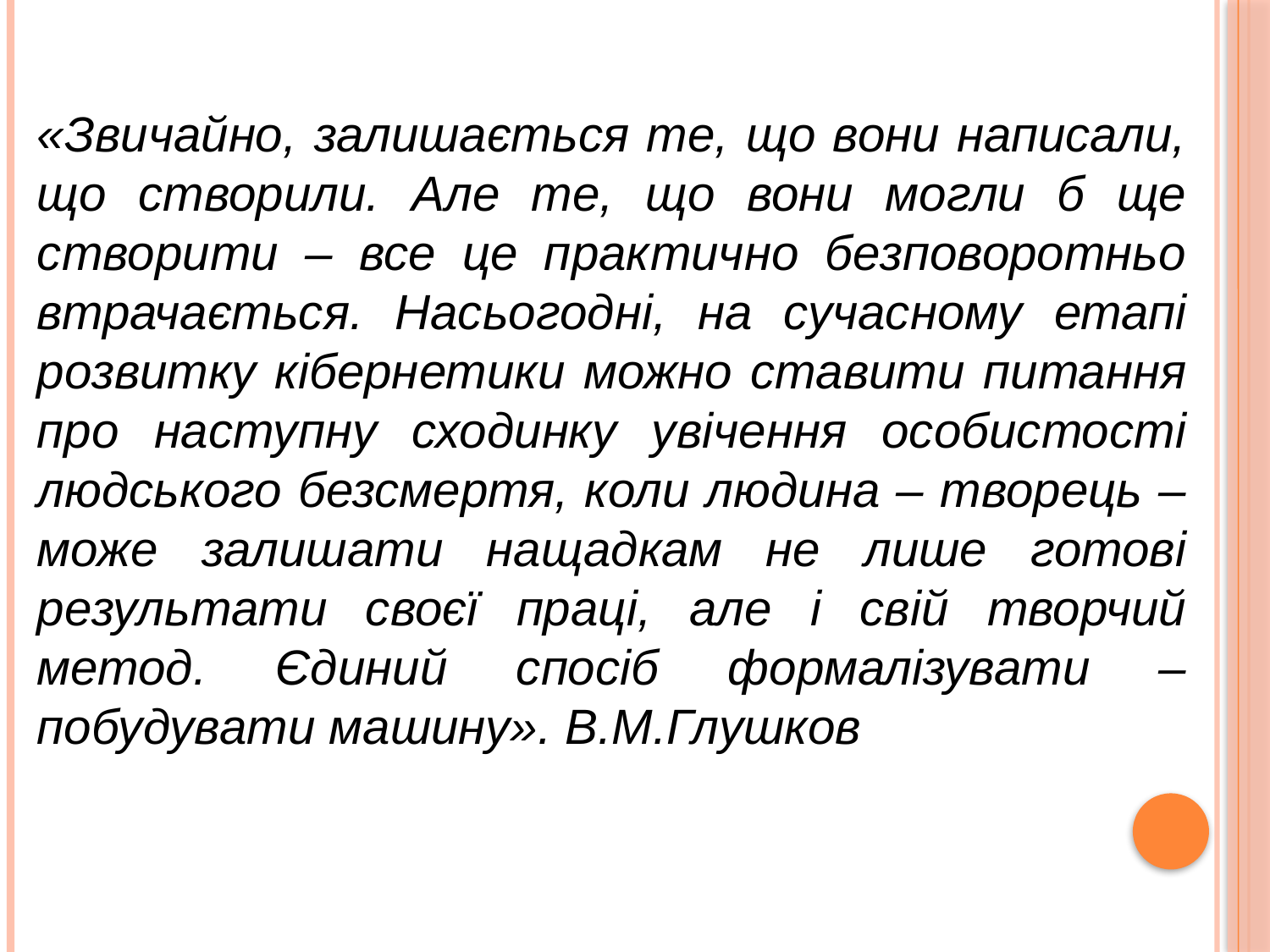

«Звичайно, залишається те, що вони написали, що створили. Але те, що вони могли б ще створити – все це практично безповоротньо втрачається. Насьогодні, на сучасному етапі розвитку кібернетики можно ставити питання про наступну сходинку увічення особистості людського безсмертя, коли людина – творець – може залишати нащадкам не лише готові результати своєї праці, але і свій творчий метод. Єдиний спосіб формалізувати – побудувати машину». В.М.Глушков